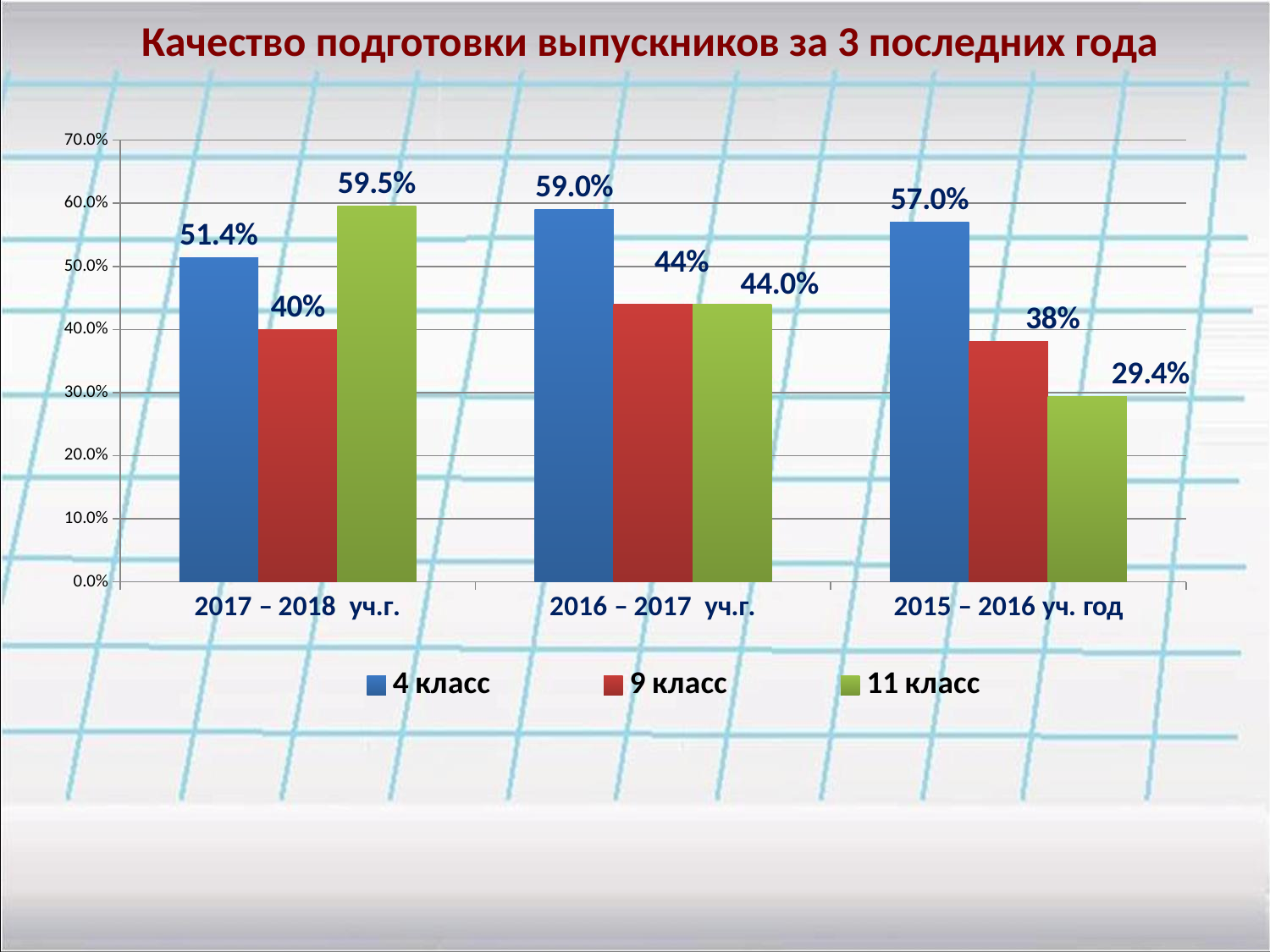

Качество подготовки выпускников за 3 последних года

### Chart

| Category | 4 класс | 9 класс | 11 класс |
|---|---|---|---|
| 2017 – 2018  уч.г. | 0.514 | 0.4 | 0.595 |
| 2016 – 2017  уч.г. | 0.59 | 0.44 | 0.44 |
| 2015 – 2016 уч. год | 0.57 | 0.381 | 0.294 |